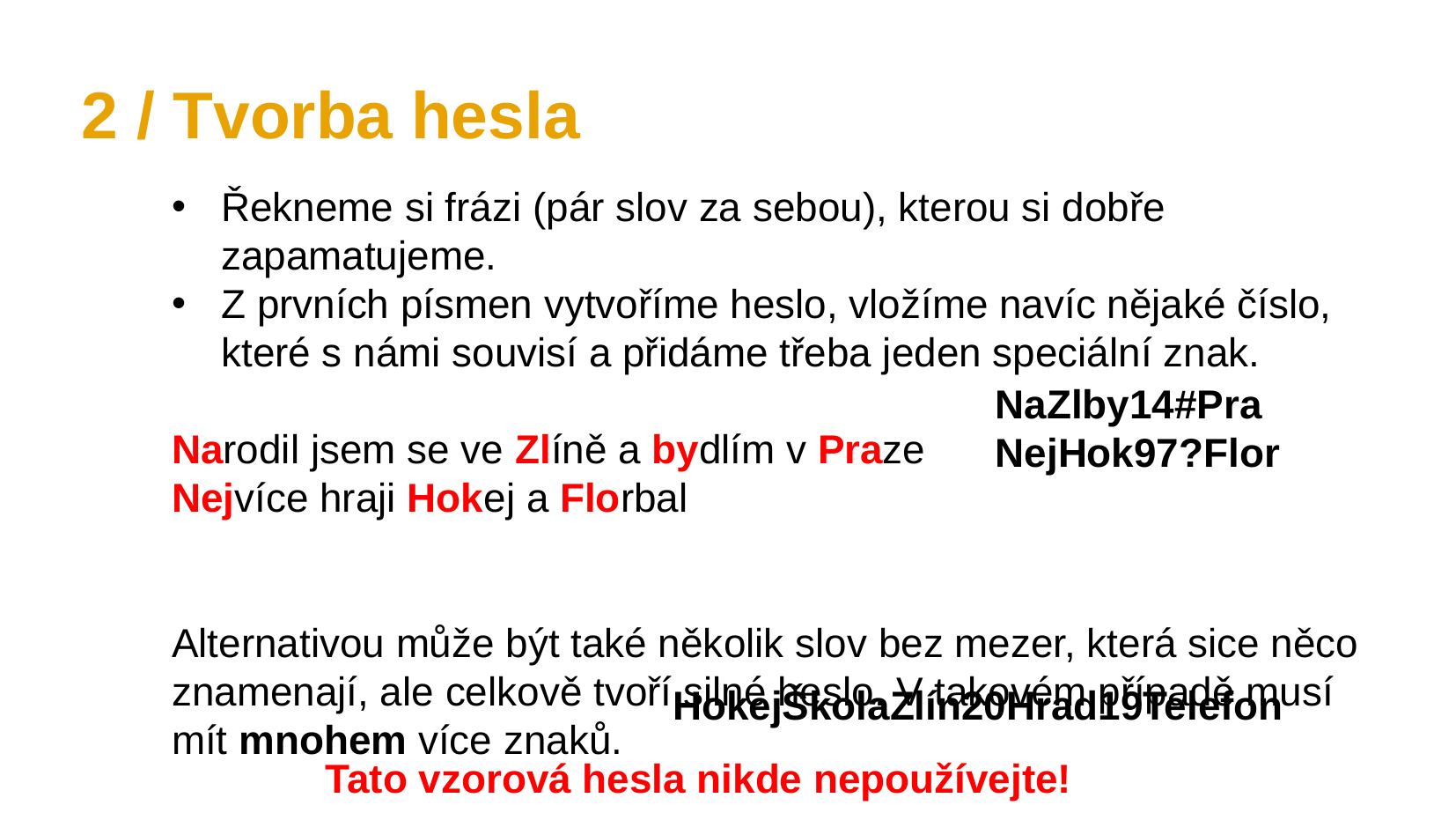

2 / Tvorba hesla
Řekneme si frázi (pár slov za sebou), kterou si dobře zapamatujeme.
Z prvních písmen vytvoříme heslo, vložíme navíc nějaké číslo, které s námi souvisí a přidáme třeba jeden speciální znak.

Narodil jsem se ve Zlíně a bydlím v Praze
Nejvíce hraji Hokej a Florbal

Alternativou může být také několik slov bez mezer, která sice něco znamenají, ale celkově tvoří silné heslo. V takovém případě musí mít mnohem více znaků.
NaZlby14#Pra
NejHok97?Flor

HokejŠkolaZlín20Hrad19Telefon

Tato vzorová hesla nikde nepoužívejte!